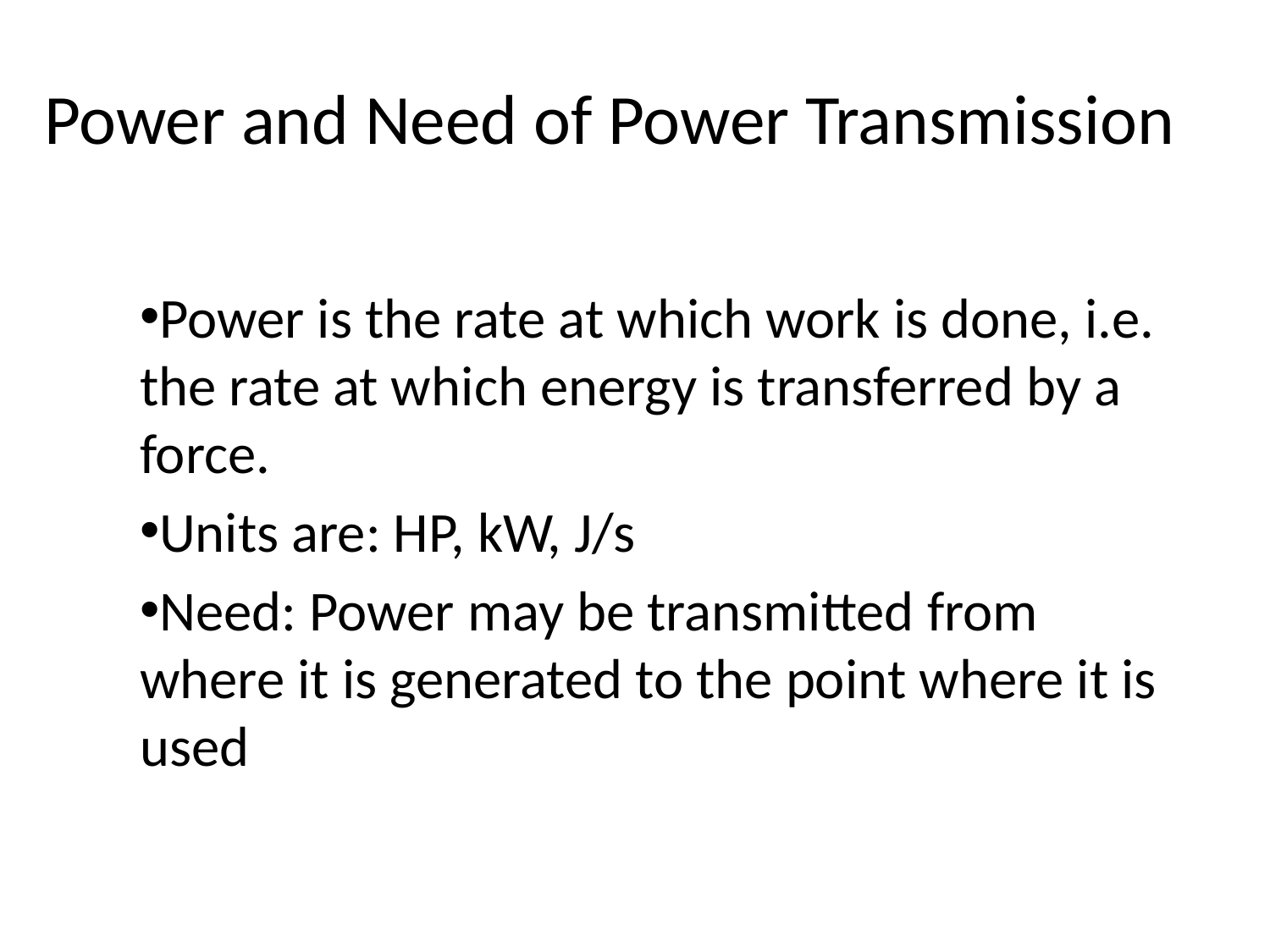

# Power and Need of Power Transmission
Power is the rate at which work is done, i.e. the rate at which energy is transferred by a force.
Units are: HP, kW, J/s
Need: Power may be transmitted from where it is generated to the point where it is used